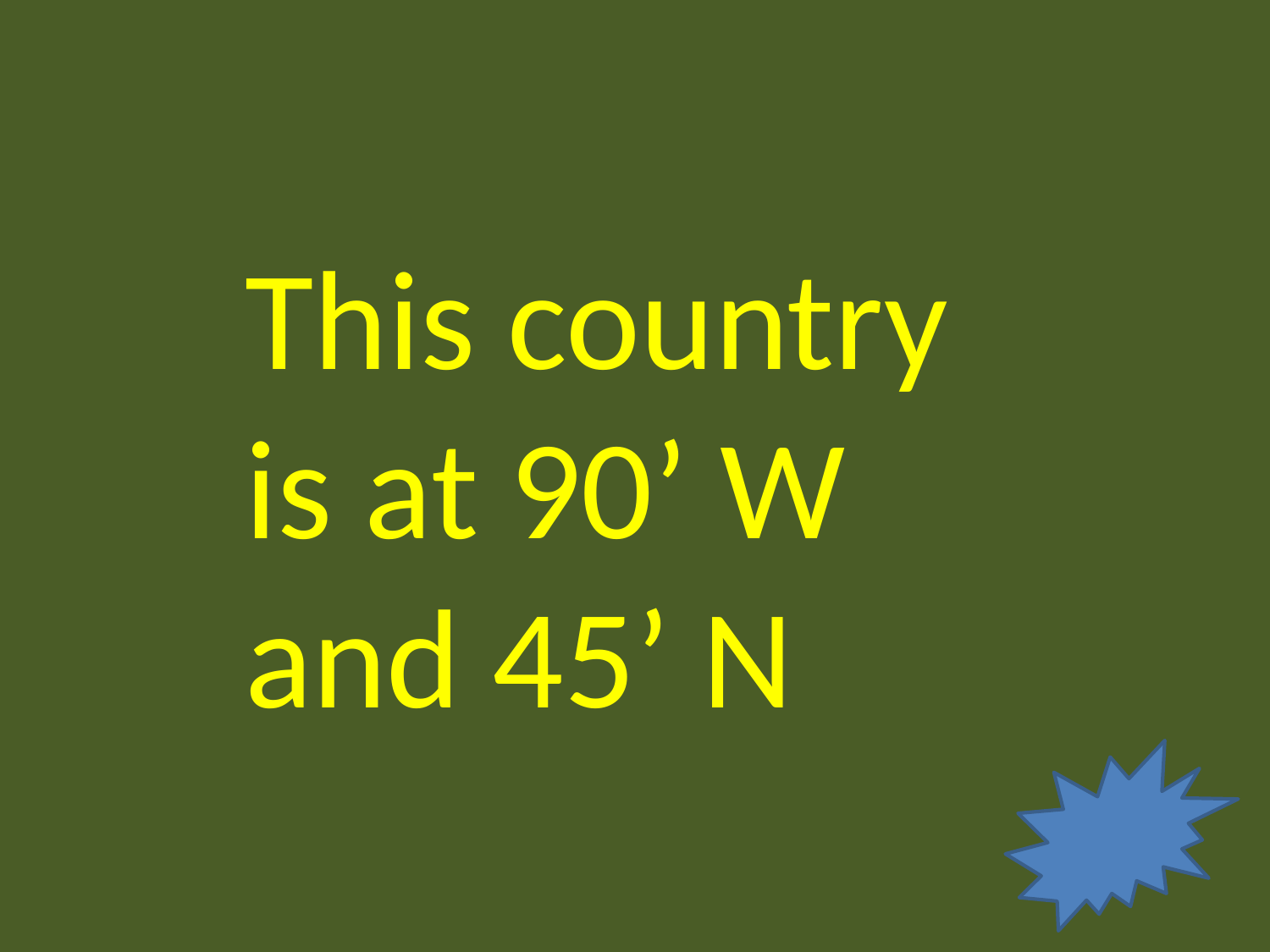

This country is at 90’ W and 45’ N